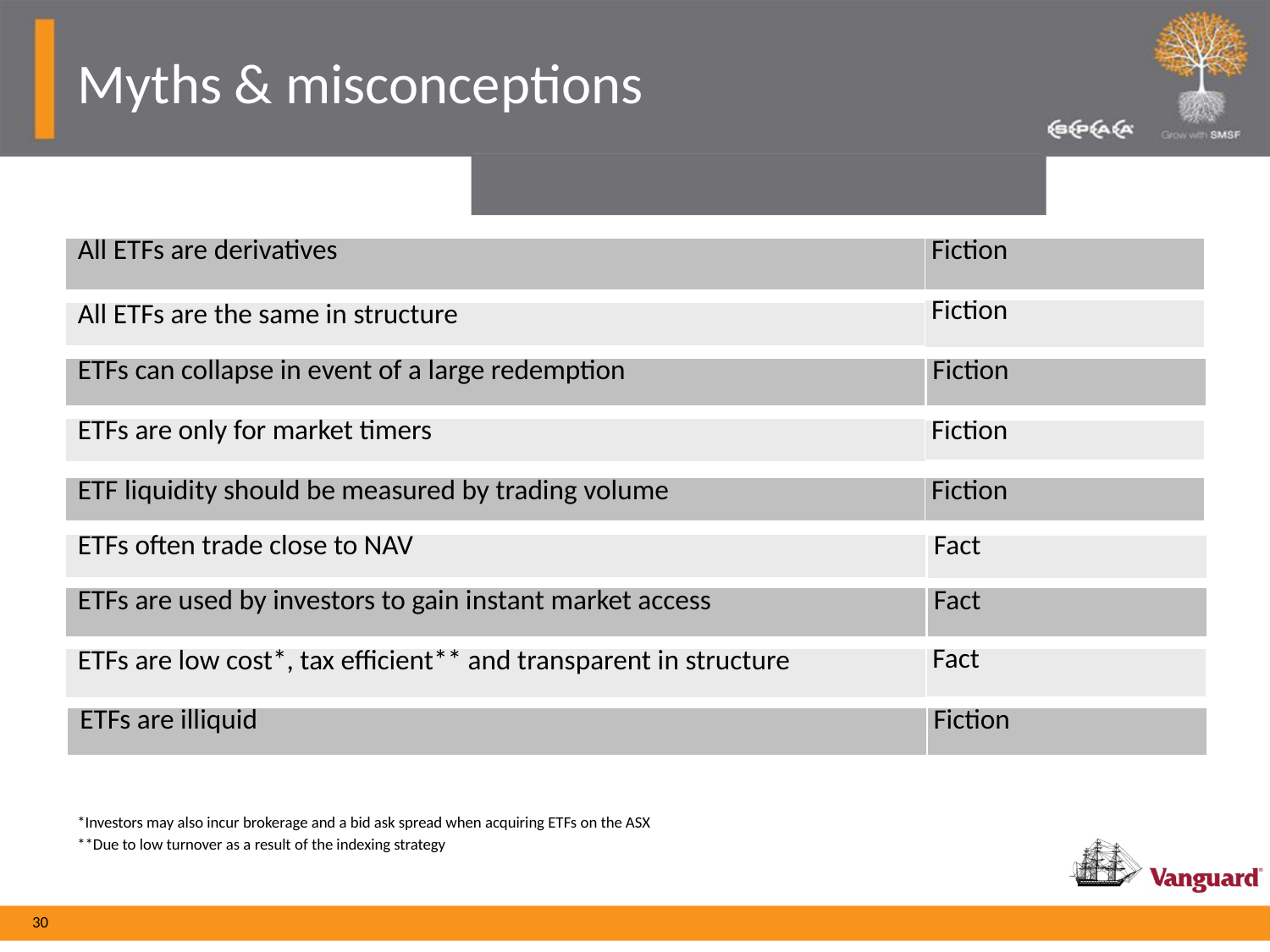

# Myths & misconceptions
| All ETFs are derivatives |
| --- |
| Fiction |
| --- |
| Fiction |
| --- |
| All ETFs are the same in structure |
| --- |
| ETFs can collapse in event of a large redemption |
| --- |
| Fiction |
| --- |
| ETFs are only for market timers |
| --- |
| Fiction |
| --- |
| ETF liquidity should be measured by trading volume |
| --- |
| Fiction |
| --- |
| Fact |
| --- |
| ETFs often trade close to NAV |
| --- |
| ETFs are used by investors to gain instant market access |
| --- |
| Fact |
| --- |
| Fact |
| --- |
| ETFs are low cost\*, tax efficient\*\* and transparent in structure |
| --- |
| ETFs are illiquid |
| --- |
| Fiction |
| --- |
*Investors may also incur brokerage and a bid ask spread when acquiring ETFs on the ASX
**Due to low turnover as a result of the indexing strategy
30